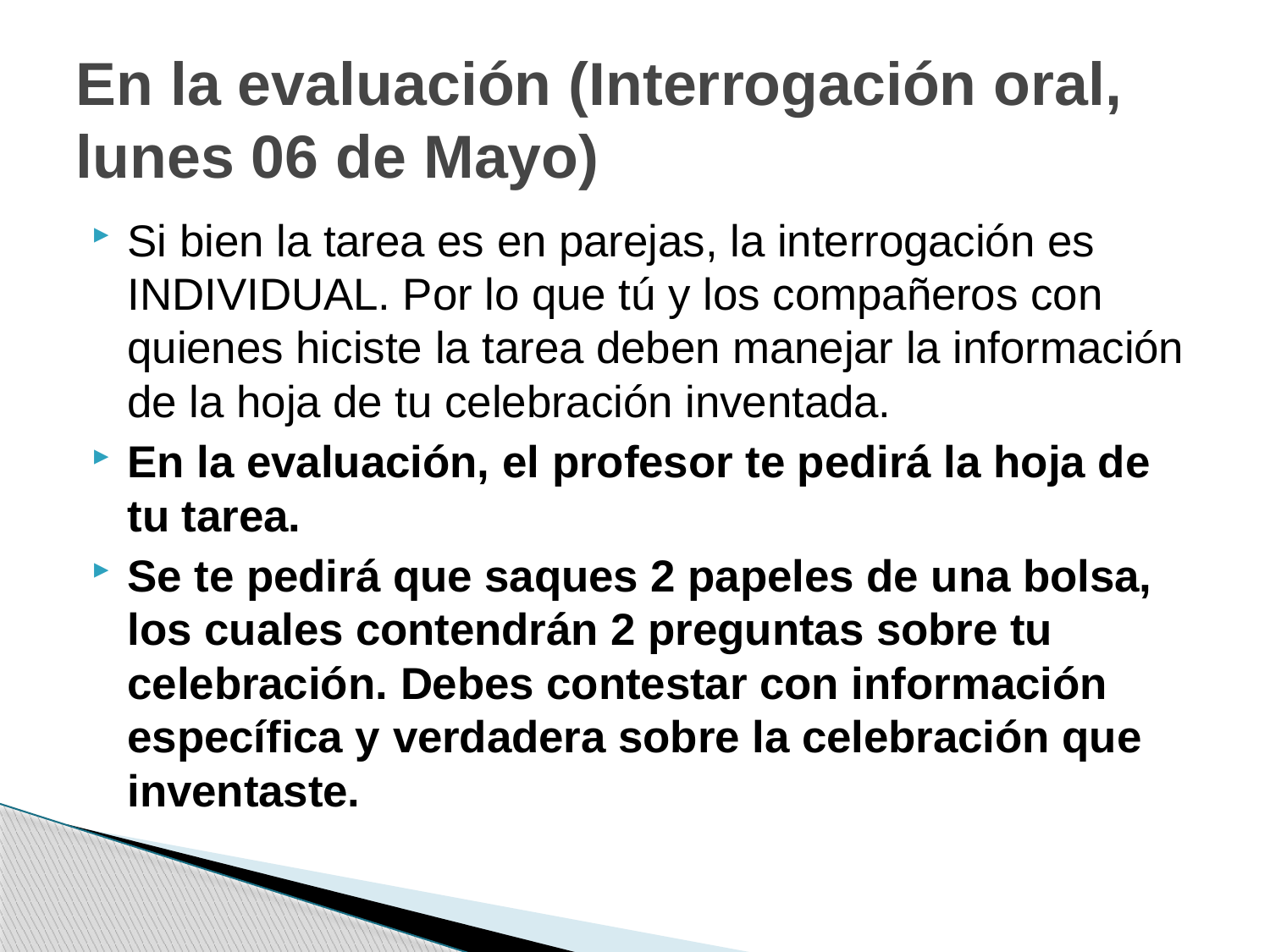

# En la evaluación (Interrogación oral, lunes 06 de Mayo)
Si bien la tarea es en parejas, la interrogación es INDIVIDUAL. Por lo que tú y los compañeros con quienes hiciste la tarea deben manejar la información de la hoja de tu celebración inventada.
En la evaluación, el profesor te pedirá la hoja de tu tarea.
Se te pedirá que saques 2 papeles de una bolsa, los cuales contendrán 2 preguntas sobre tu celebración. Debes contestar con información específica y verdadera sobre la celebración que inventaste.